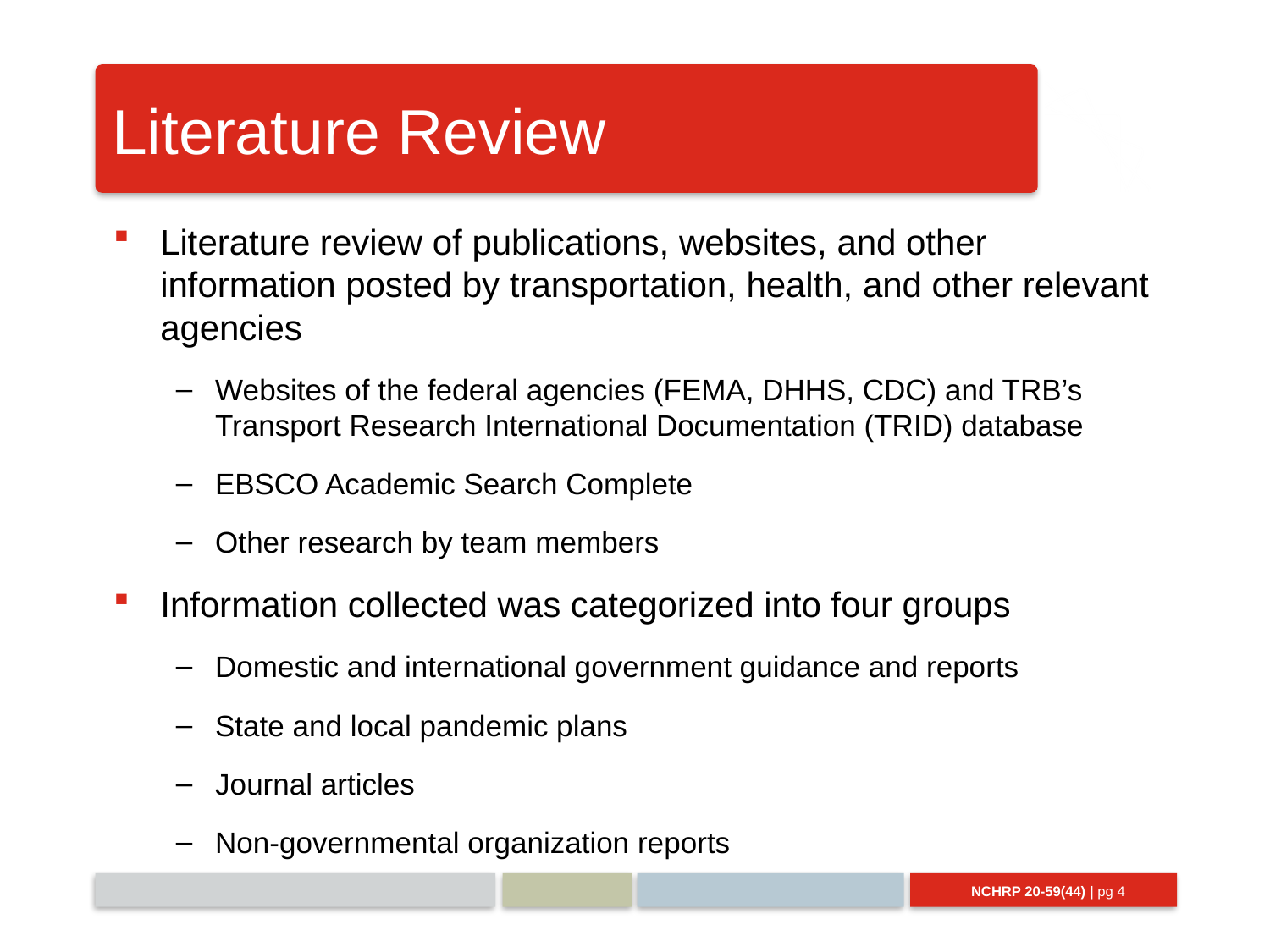

# Literature Review
Literature review of publications, websites, and other information posted by transportation, health, and other relevant agencies
Websites of the federal agencies (FEMA, DHHS, CDC) and TRB’s Transport Research International Documentation (TRID) database
EBSCO Academic Search Complete
Other research by team members
Information collected was categorized into four groups
Domestic and international government guidance and reports
State and local pandemic plans
Journal articles
Non-governmental organization reports